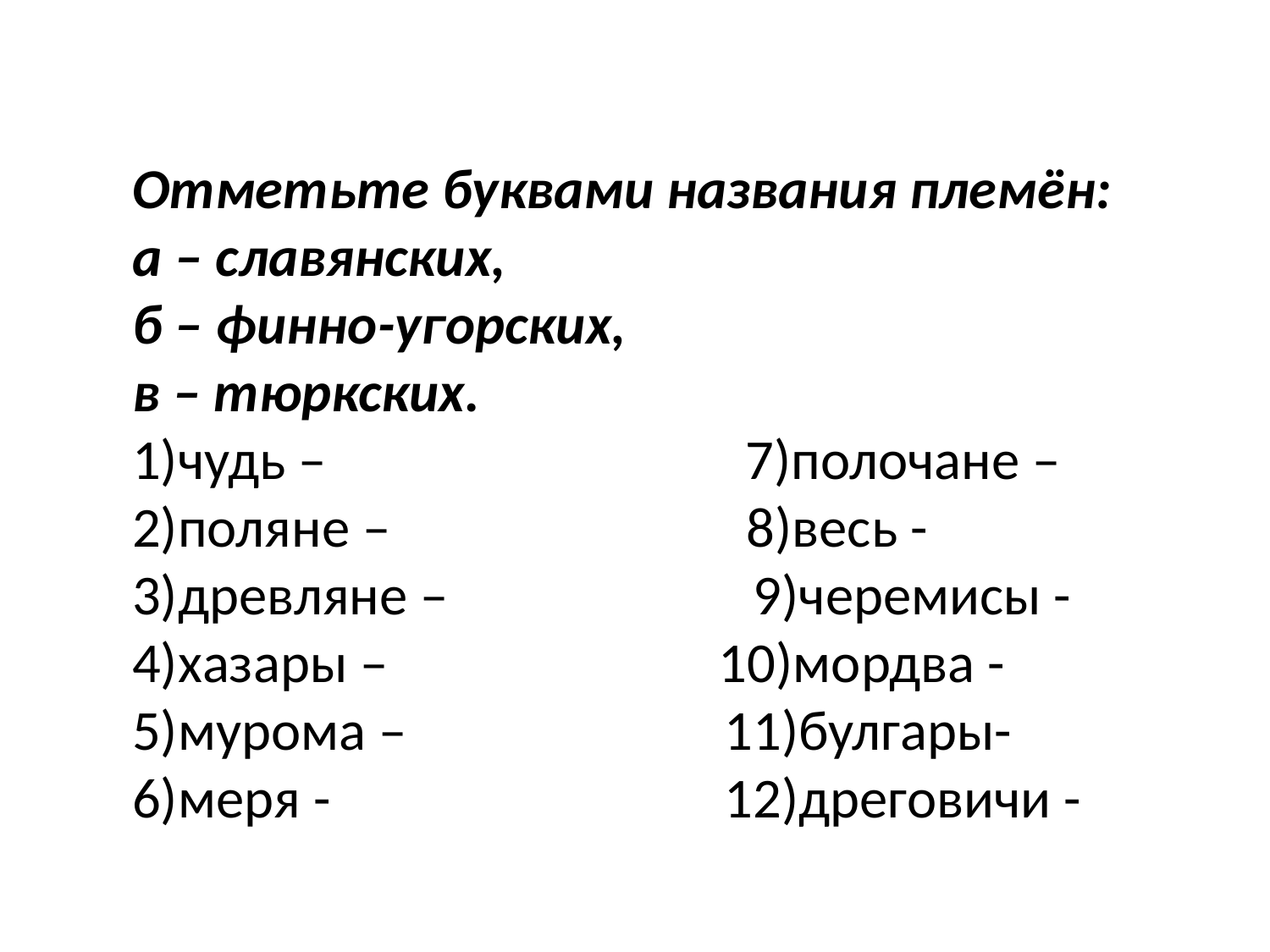

Отметьте буквами названия племён:
а – славянских,
б – финно-угорских,
в – тюркских.
1)чудь –                                 7)полочане –
2)поляне –                            8)весь -
3)древляне –                        9)черемисы -
4)хазары –                          10)мордва -
5)мурома –                         11)булгары-
6)меря -                               12)дреговичи -